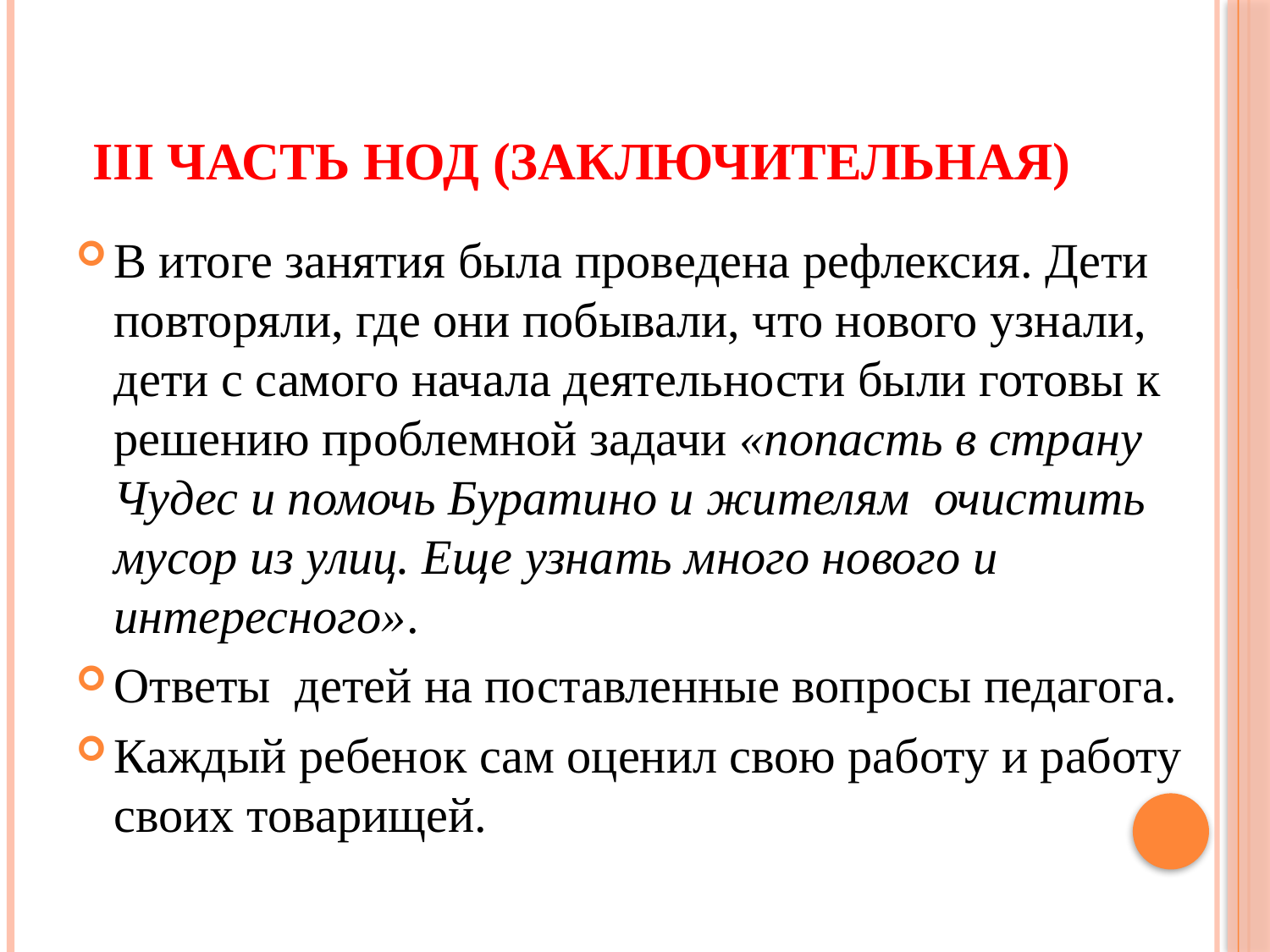

# III часть НОД (заключительная)
В итоге занятия была проведена рефлексия. Дети повторяли, где они побывали, что нового узнали, дети с самого начала деятельности были готовы к решению проблемной задачи «попасть в страну Чудес и помочь Буратино и жителям  очистить мусор из улиц. Еще узнать много нового и интересного».
Ответы  детей на поставленные вопросы педагога.
Каждый ребенок сам оценил свою работу и работу своих товарищей.